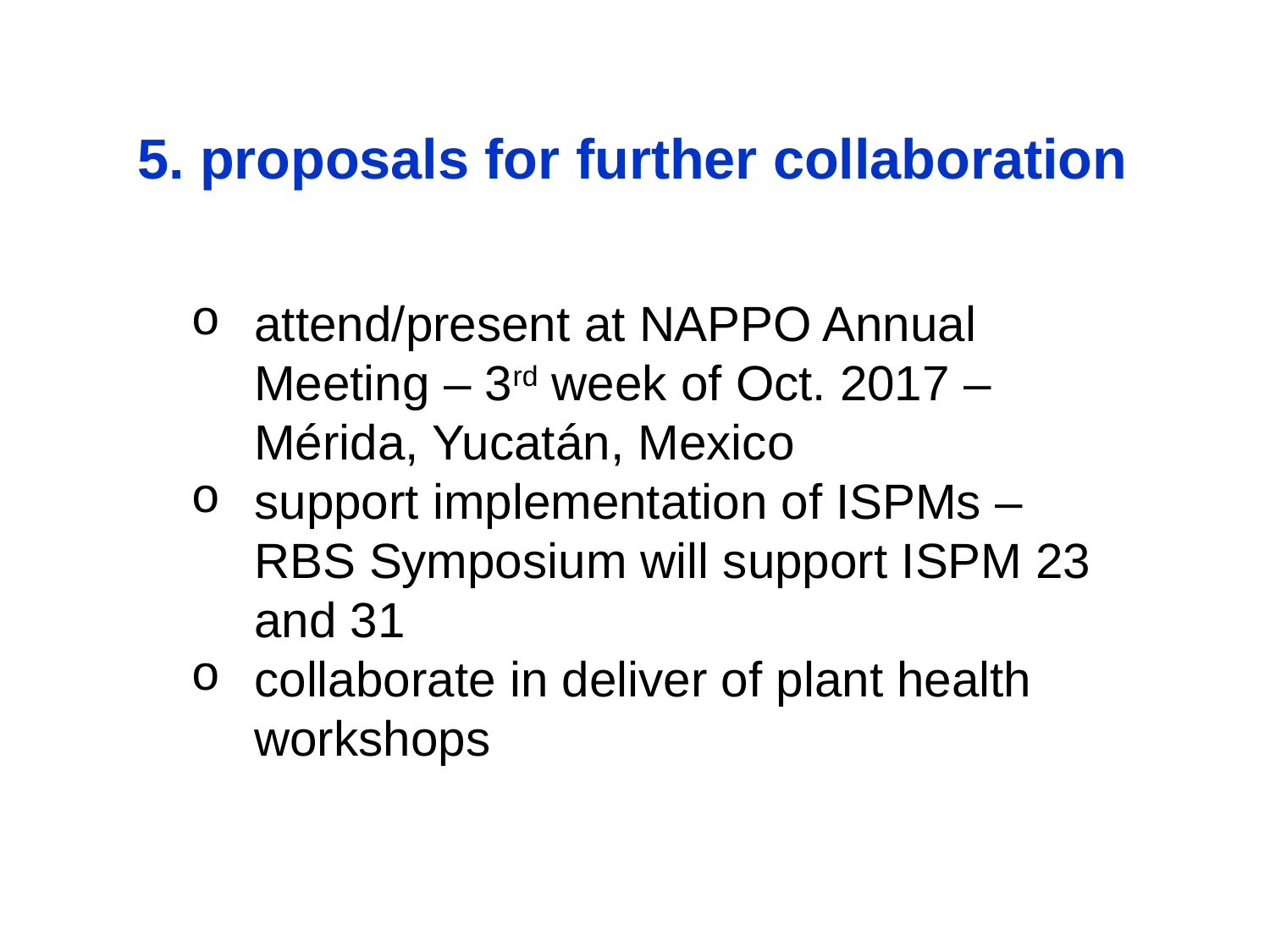

5. proposals for further collaboration
attend/present at NAPPO Annual Meeting – 3rd week of Oct. 2017 – Mérida, Yucatán, Mexico
support implementation of ISPMs – RBS Symposium will support ISPM 23 and 31
collaborate in deliver of plant health workshops